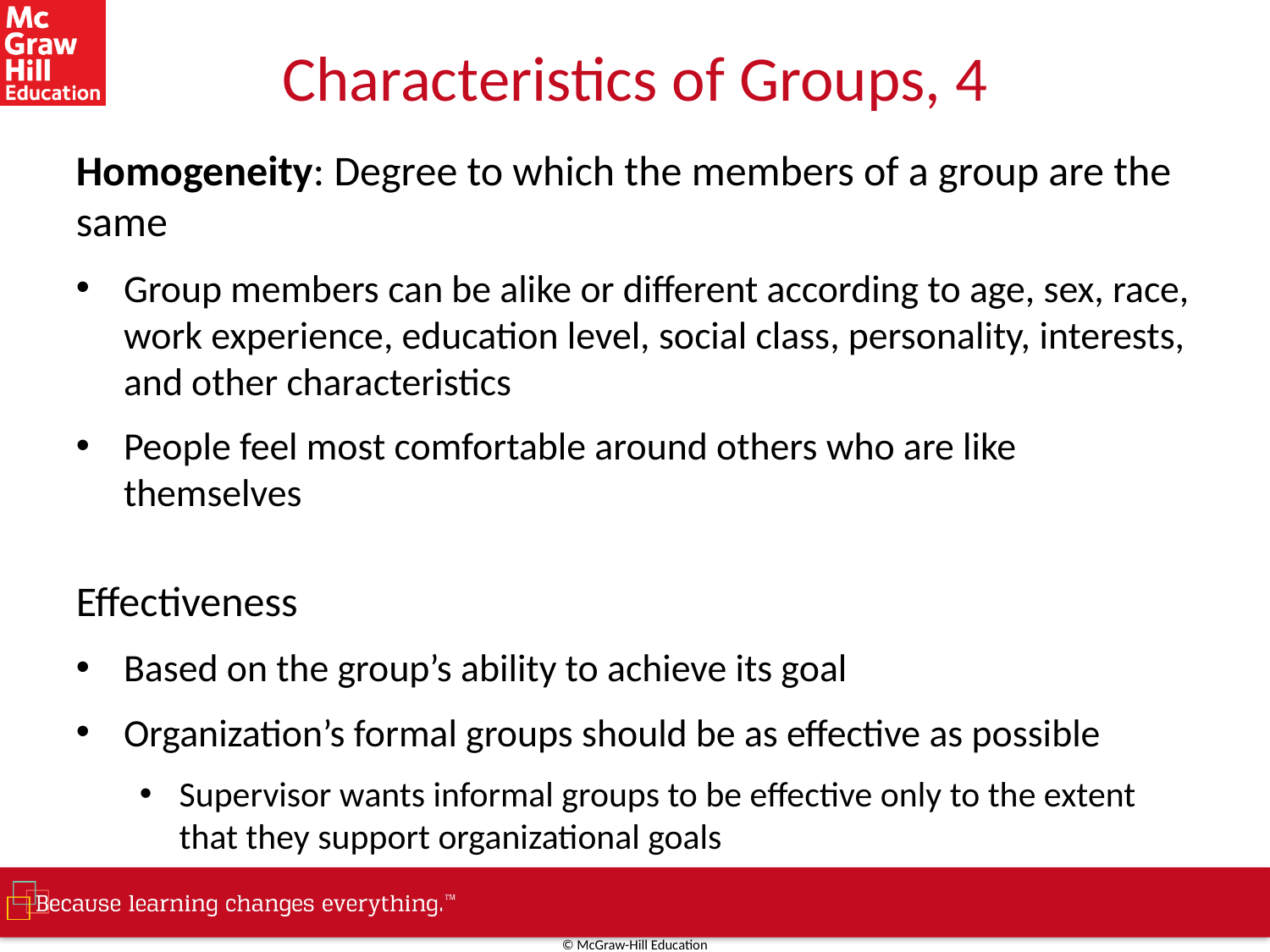

# Characteristics of Groups, 4
Homogeneity: Degree to which the members of a group are the same
Group members can be alike or different according to age, sex, race, work experience, education level, social class, personality, interests, and other characteristics
People feel most comfortable around others who are like themselves

Effectiveness
Based on the group’s ability to achieve its goal
Organization’s formal groups should be as effective as possible
Supervisor wants informal groups to be effective only to the extent that they support organizational goals